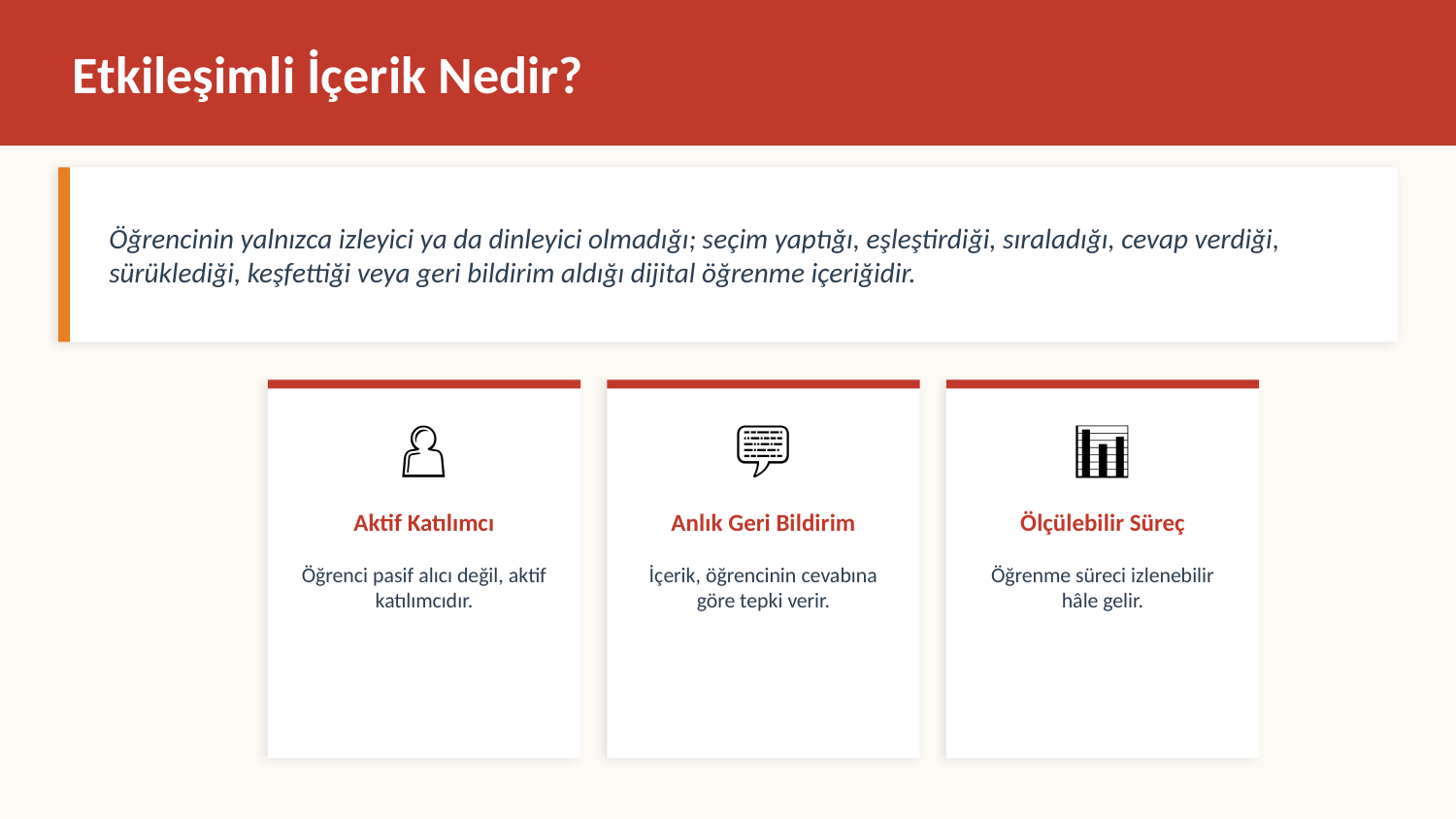

Etkileşimli İçerik Nedir?

Öğrencinin yalnızca izleyici ya da dinleyici olmadığı; seçim yaptığı, eşleştirdiği, sıraladığı, cevap verdiği, sürüklediği, keşfettiği veya geri bildirim aldığı dijital öğrenme içeriğidir.

👤
💬
📊
Aktif Katılımcı
Anlık Geri Bildirim
Ölçülebilir Süreç
Öğrenci pasif alıcı değil, aktif katılımcıdır.
İçerik, öğrencinin cevabına göre tepki verir.
Öğrenme süreci izlenebilir hâle gelir.